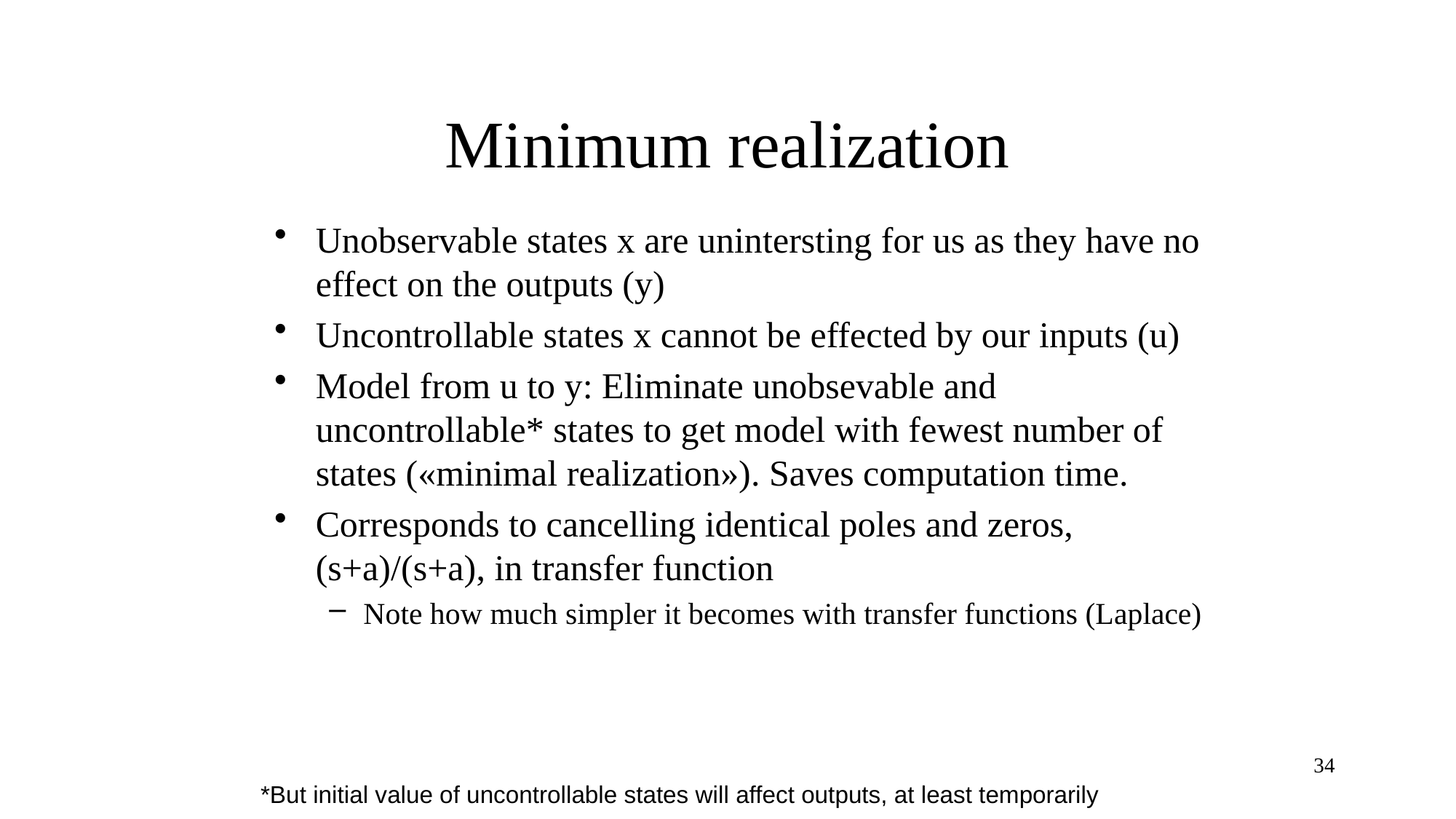

# Minimum realization
Unobservable states x are unintersting for us as they have no effect on the outputs (y)
Uncontrollable states x cannot be effected by our inputs (u)
Model from u to y: Eliminate unobsevable and uncontrollable* states to get model with fewest number of states («minimal realization»). Saves computation time.
Corresponds to cancelling identical poles and zeros, (s+a)/(s+a), in transfer function
Note how much simpler it becomes with transfer functions (Laplace)
34
*But initial value of uncontrollable states will affect outputs, at least temporarily